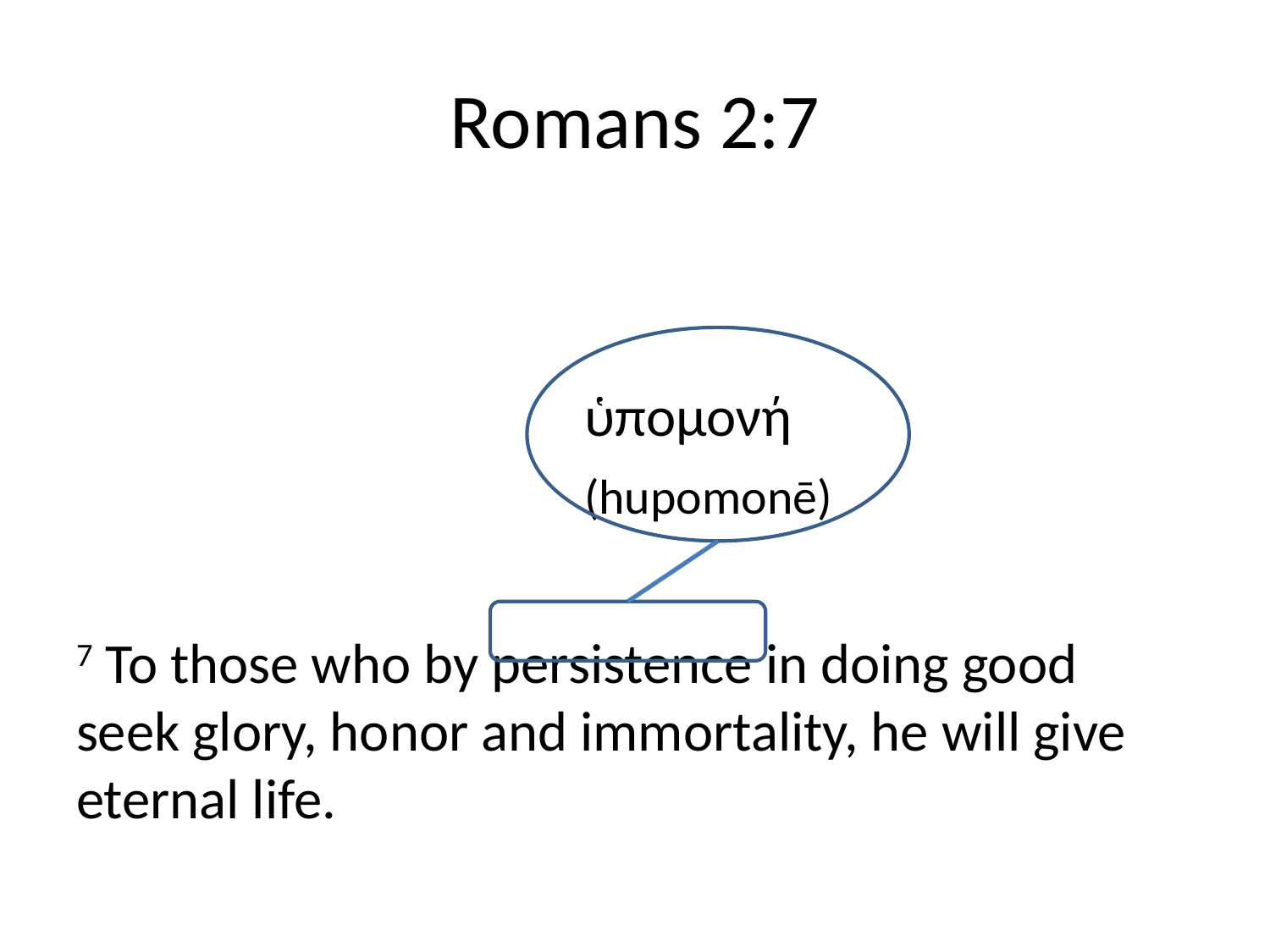

# Romans 2:7

				ὑπομονή
				(hupomonē)

7 To those who by persistence in doing good seek glory, honor and immortality, he will give eternal life.